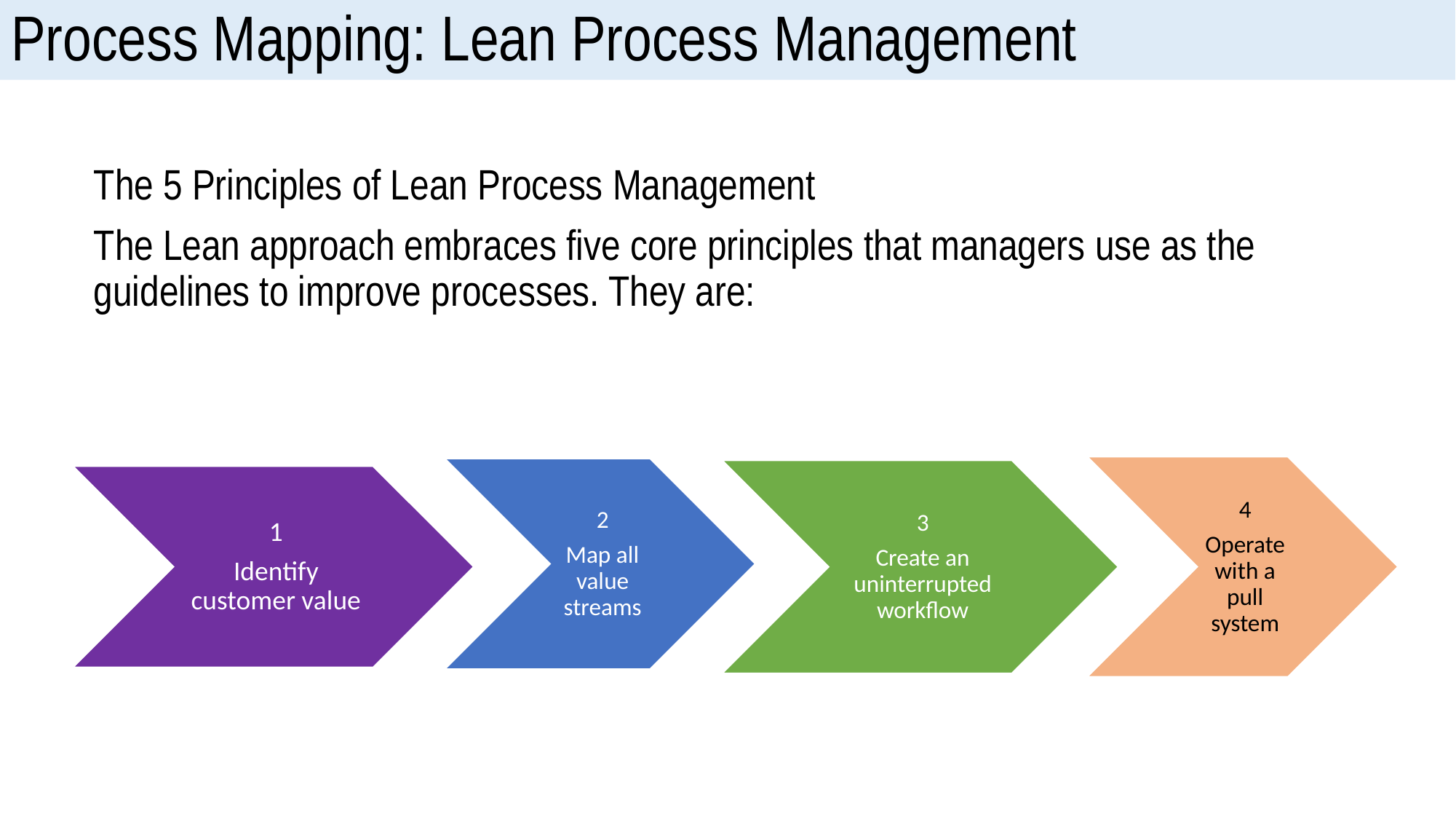

# Process Mapping: Lean Process Management
The 5 Principles of Lean Process Management
The Lean approach embraces five core principles that managers use as the guidelines to improve processes. They are:
1
Identify customer value
2
Map all value streams
3
Create an uninterrupted workflow
4
Operate with a pull system